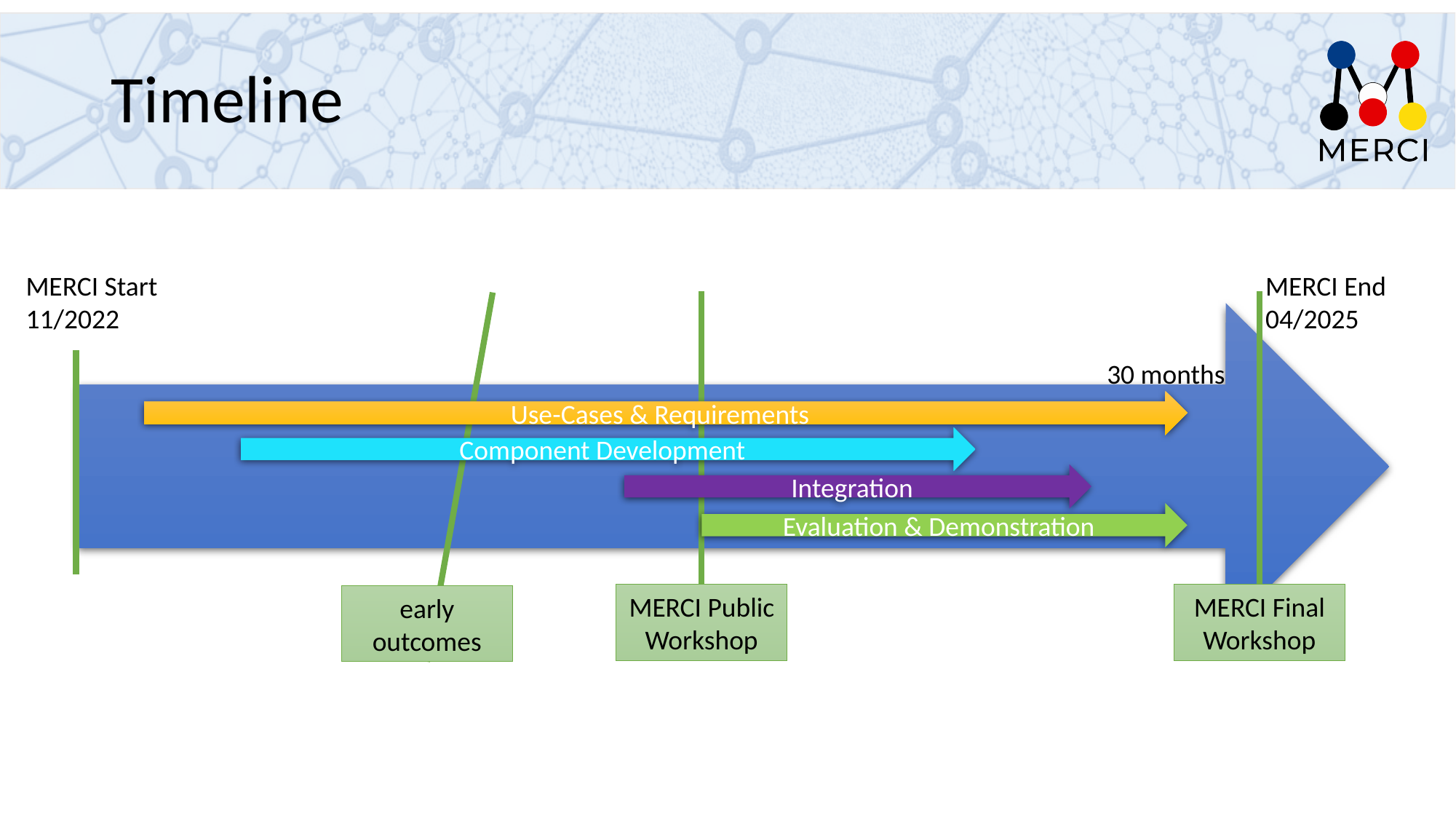

# Timeline
MERCI Start
11/2022
MERCI End
04/2025

30 months
Use-Cases & Requirements
Component Development
Integration
Evaluation & Demonstration
MERCI Public Workshop
MERCI Final
Workshop
early outcomes